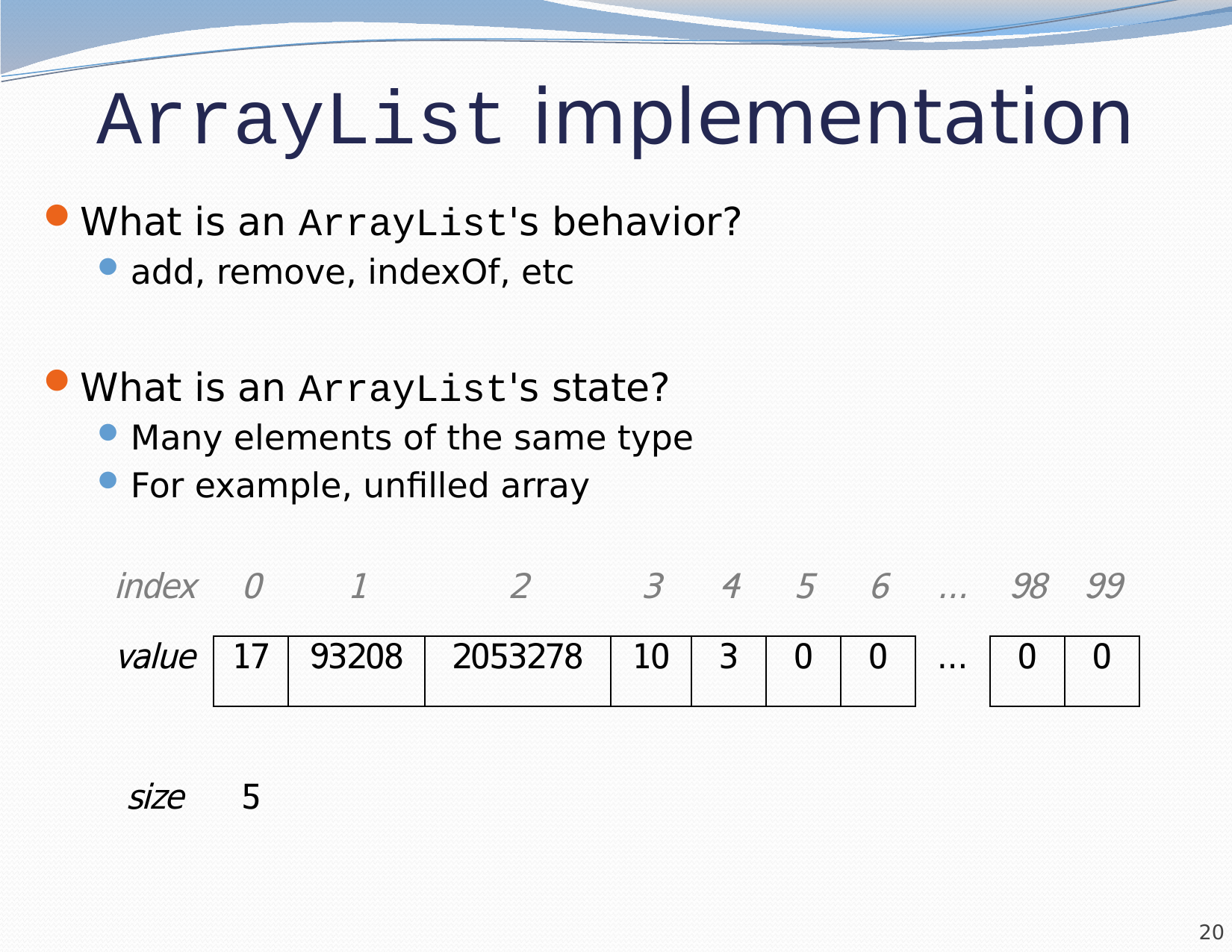

# ArrayList implementation
What is an ArrayList's behavior?
add, remove, indexOf, etc

What is an ArrayList's state?
Many elements of the same type
For example, unfilled array

| index | 0 | 1 | 2 | 3 | 4 | 5 | 6 | ... | 98 | 99 |
| --- | --- | --- | --- | --- | --- | --- | --- | --- | --- | --- |
| value | 17 | 93208 | 2053278 | 10 | 3 | 0 | 0 | ... | 0 | 0 |
|  |  |  |  |  |  |  |  |  |  |  |
| size | 5 |  |  |  |  |  |  |  |  |  |